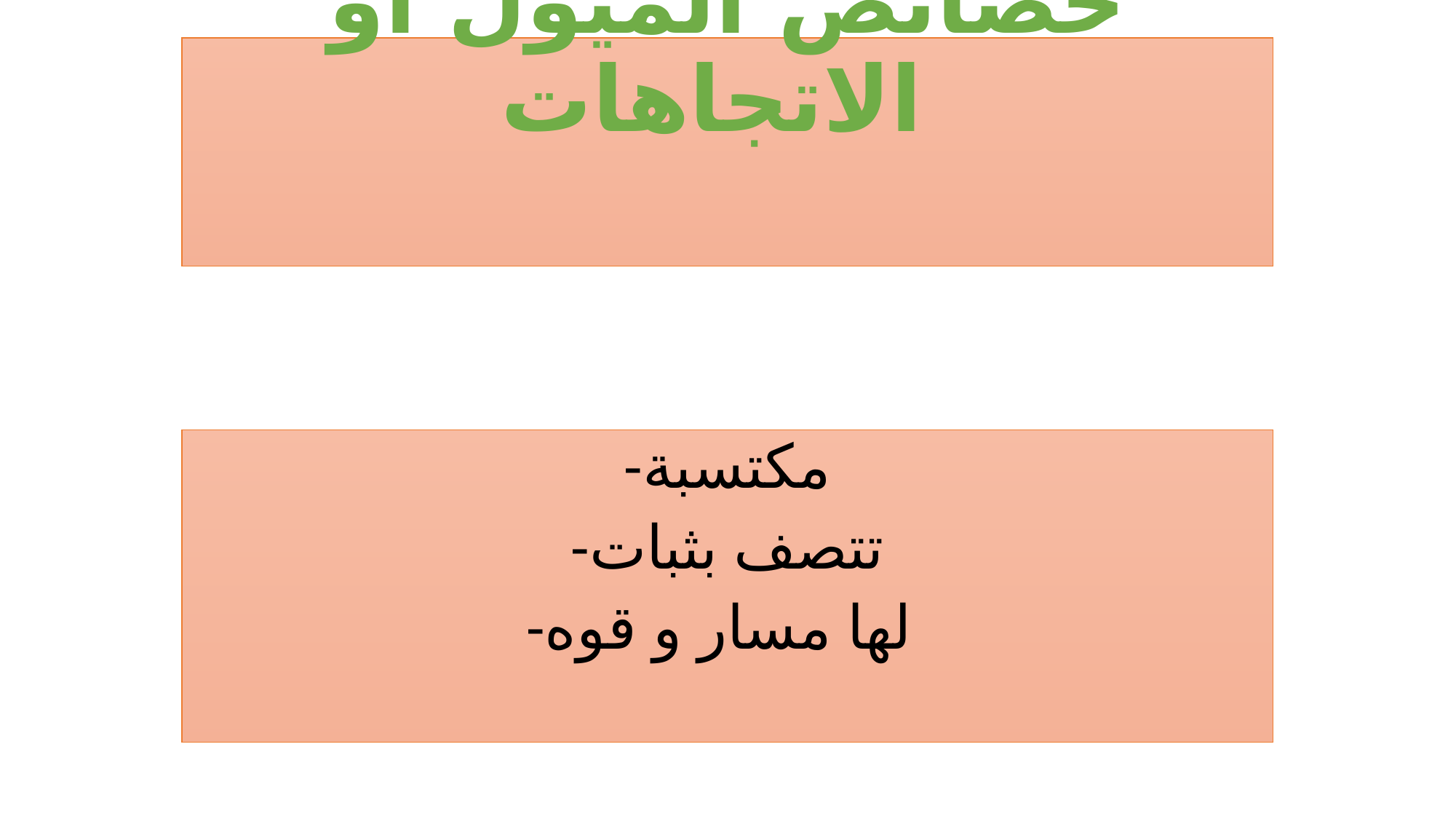

# خصائص الميول او الاتجاهات
-مكتسبة
-تتصف بثبات
-لها مسار و قوه